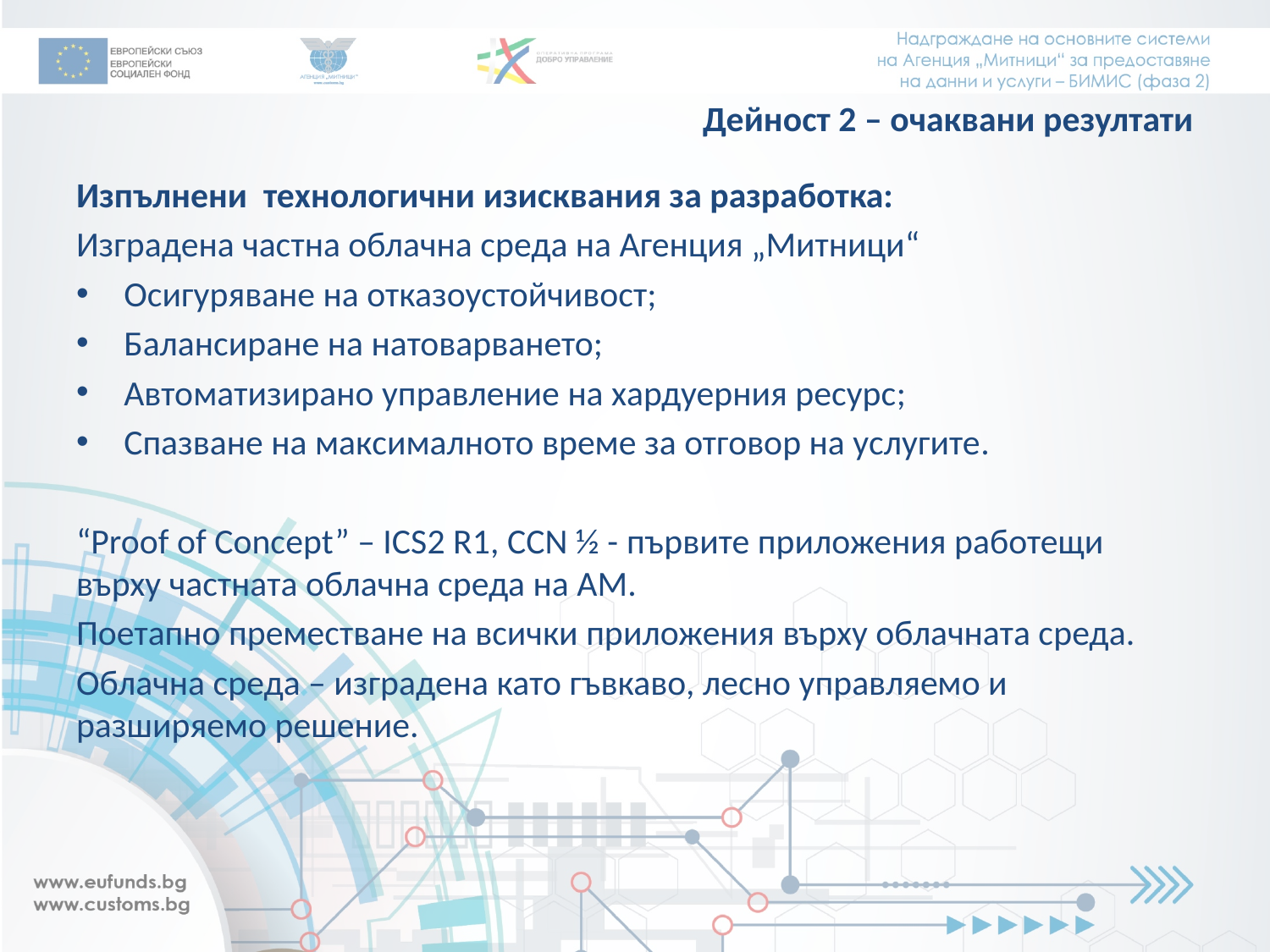

# Дейност 2 – очаквани резултати
Изпълнени  технологични изисквания за разработка:
Изградена частна облачна среда на Агенция „Митници“
Осигуряване на отказоустойчивост;
Балансиране на натоварването;
Автоматизирано управление на хардуерния ресурс;
Спазване на максималното време за отговор на услугите.

“Proof of Concept” – ICS2 R1, CCN ½ - първите приложения работещи върху частната облачна среда на АМ.
Поетапно преместване на всички приложения върху облачната среда.
Облачна среда – изградена като гъвкаво, лесно управляемо и разширяемо решение.